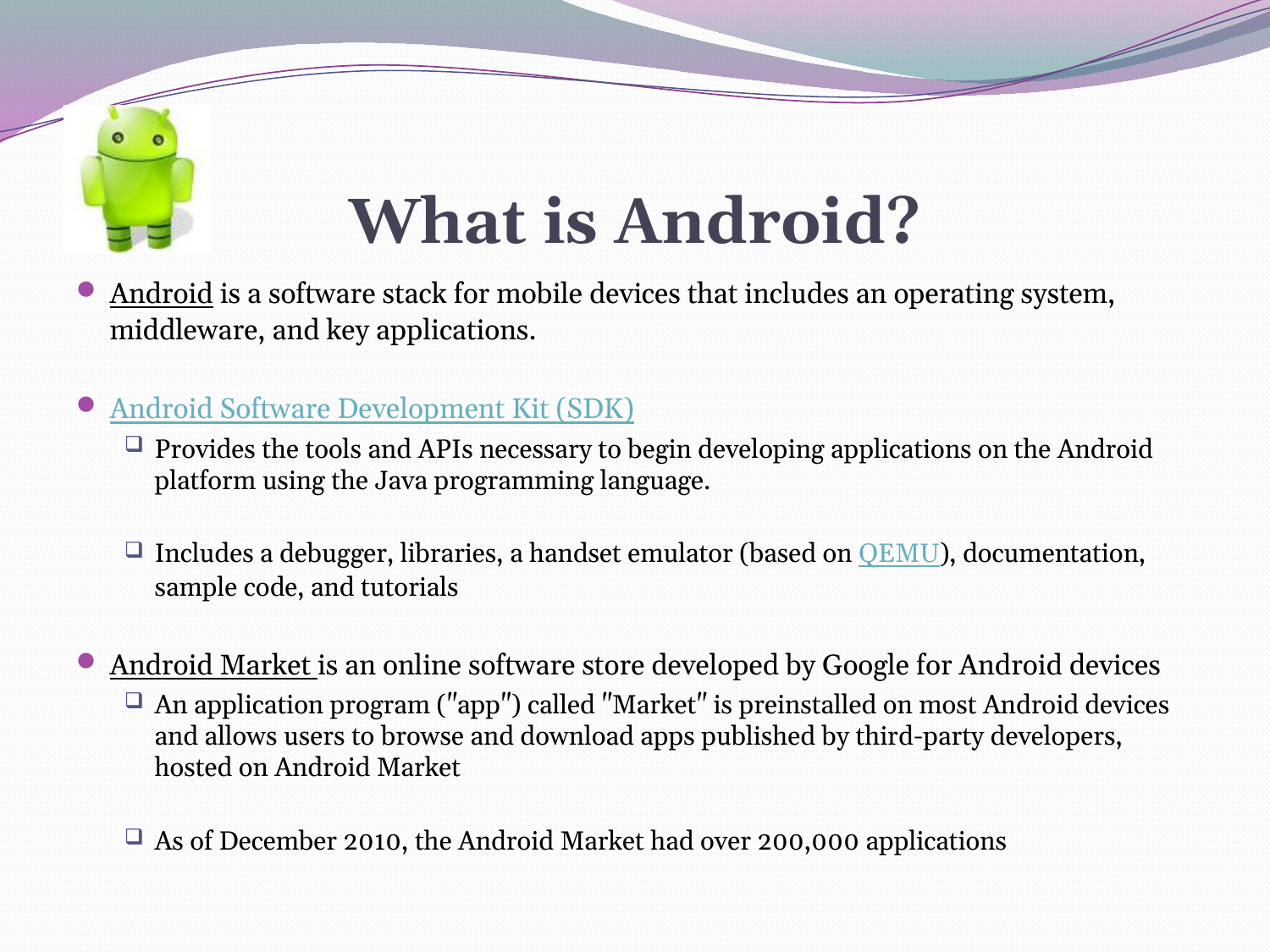

# What is Android?
Android is a software stack for mobile devices that includes an operating system, middleware, and key applications.

Android Software Development Kit (SDK)
Provides the tools and APIs necessary to begin developing applications on the Android platform using the Java programming language.

Includes a debugger, libraries, a handset emulator (based on QEMU), documentation, sample code, and tutorials

Android Market is an online software store developed by Google for Android devices
An application program ("app") called "Market" is preinstalled on most Android devices and allows users to browse and download apps published by third-party developers, hosted on Android Market

As of December 2010, the Android Market had over 200,000 applications